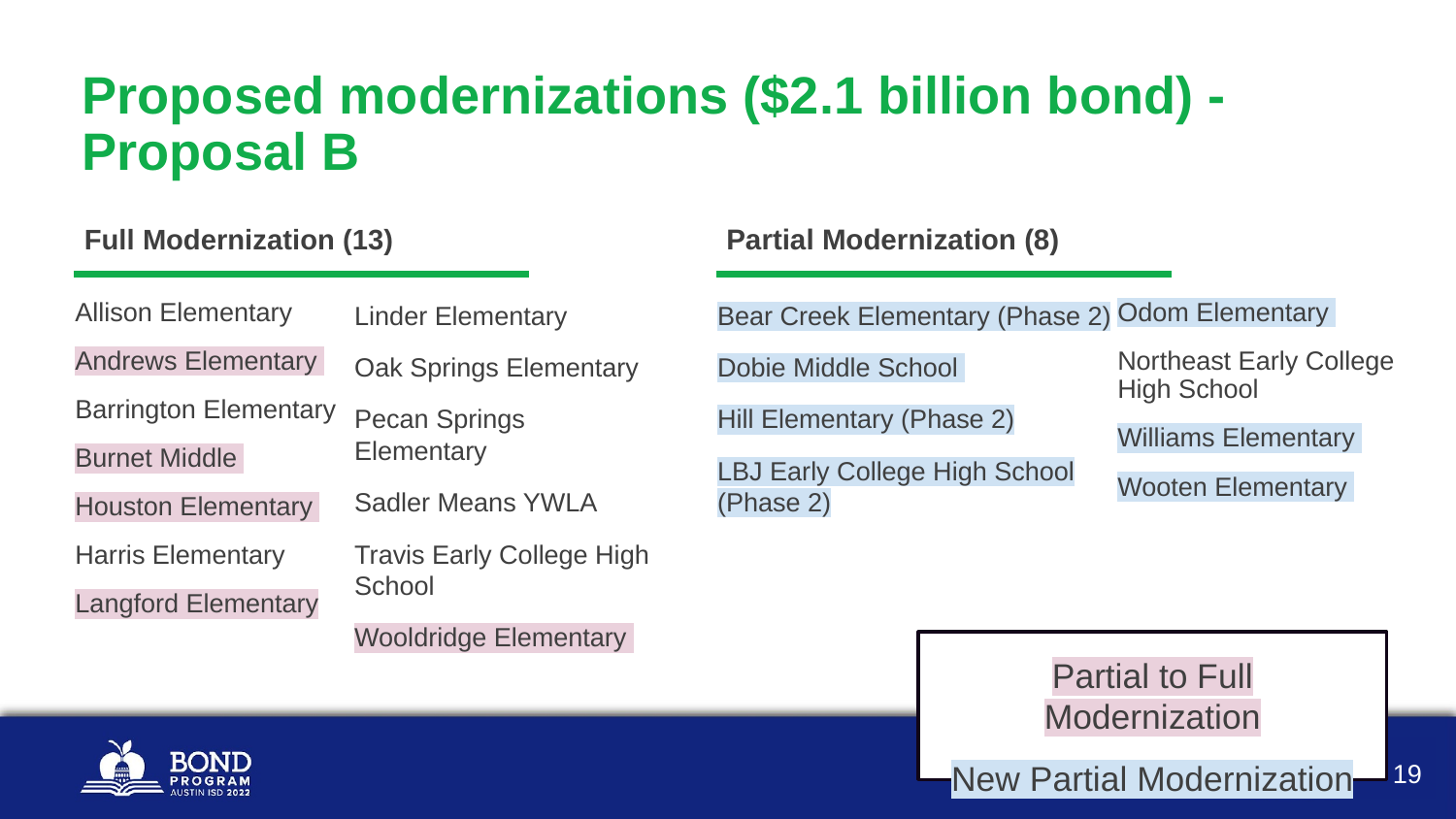

Proposed modernizations ($2.1 billion bond) -
Proposal B
Full Modernization (13)
Partial Modernization (8)

Allison Elementary
Andrews Elementary
Barrington Elementary
Burnet Middle
Houston Elementary
Harris Elementary
Langford Elementary
Linder Elementary
Oak Springs Elementary
Pecan Springs Elementary
Sadler Means YWLA
Travis Early College High School
Wooldridge Elementary
Bear Creek Elementary (Phase 2)
Dobie Middle School
Hill Elementary (Phase 2)
LBJ Early College High School (Phase 2)
Odom Elementary
Northeast Early College High School
Williams Elementary
Wooten Elementary

Partial to Full Modernization
New Partial Modernization

19